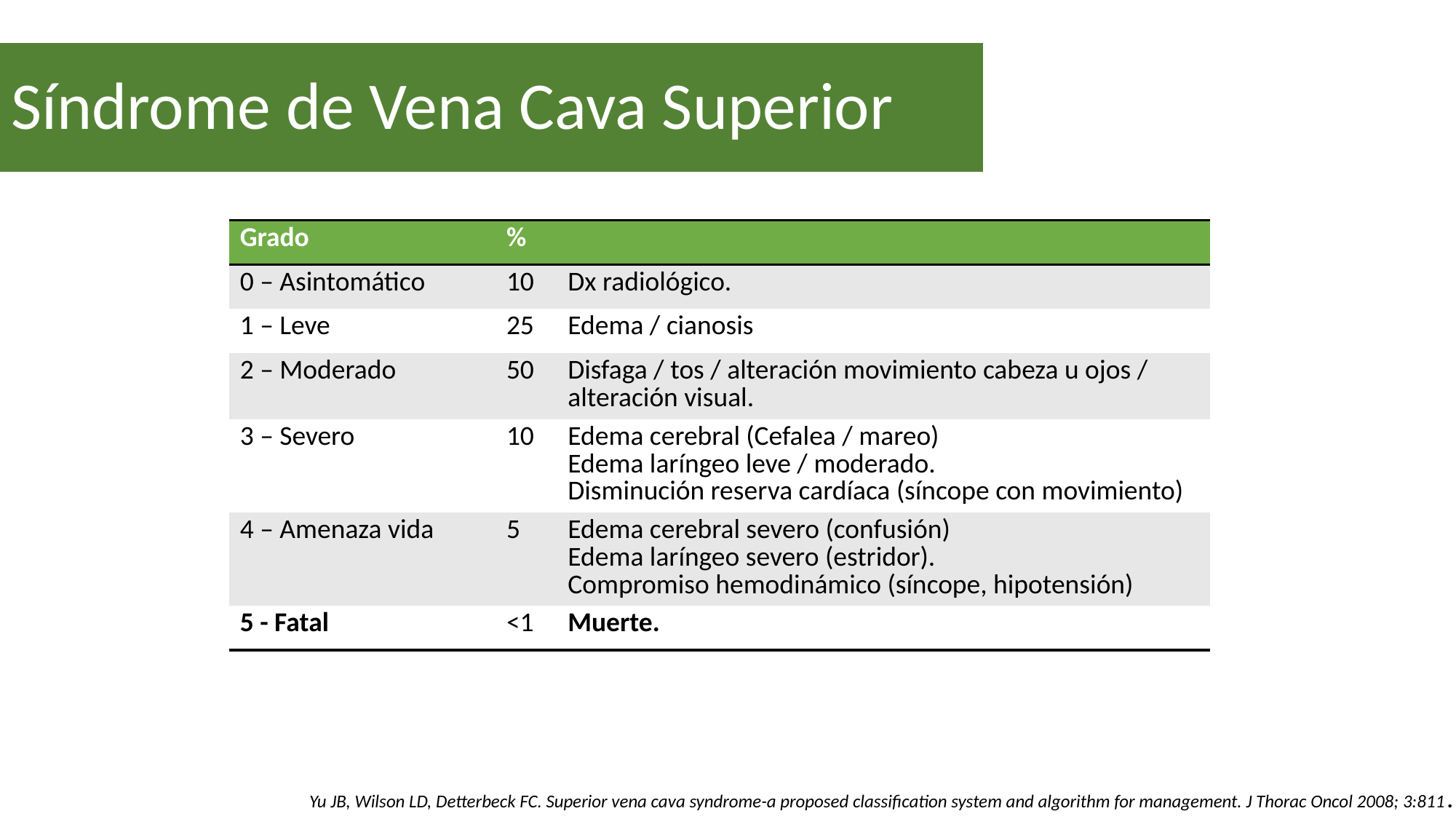

Síndrome de Vena Cava Superior
#
| Grado | % |  |
| --- | --- | --- |
| 0 – Asintomático | 10 | Dx radiológico. |
| 1 – Leve | 25 | Edema / cianosis |
| 2 – Moderado | 50 | Disfaga / tos / alteración movimiento cabeza u ojos / alteración visual. |
| 3 – Severo | 10 | Edema cerebral (Cefalea / mareo) Edema laríngeo leve / moderado. Disminución reserva cardíaca (síncope con movimiento) |
| 4 – Amenaza vida | 5 | Edema cerebral severo (confusión) Edema laríngeo severo (estridor). Compromiso hemodinámico (síncope, hipotensión) |
| 5 - Fatal | <1 | Muerte. |
Yu JB, Wilson LD, Detterbeck FC. Superior vena cava syndrome-a proposed classification system and algorithm for management. J Thorac Oncol 2008; 3:811.